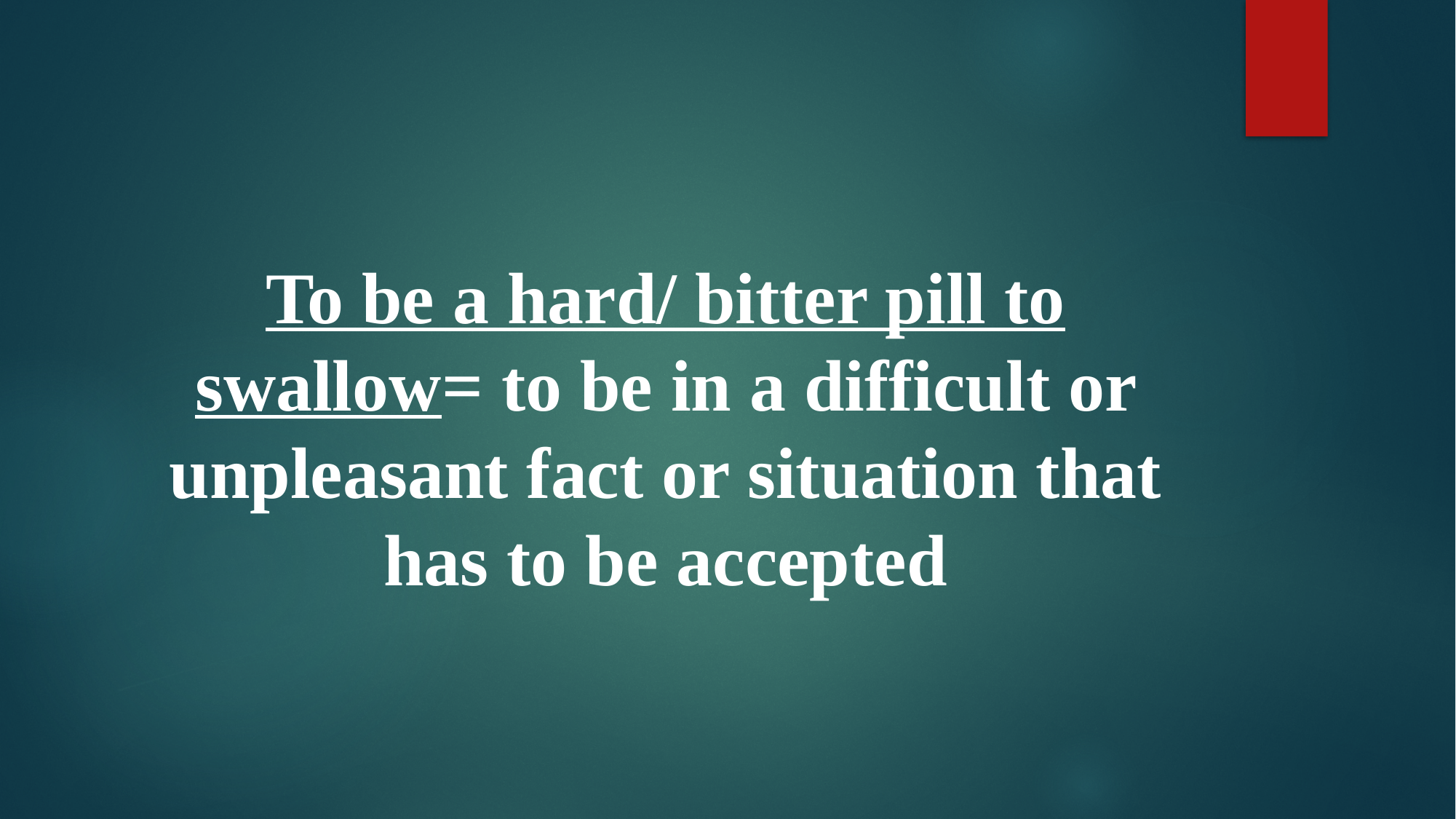

To be a hard/ bitter pill to swallow= to be in a difficult or unpleasant fact or situation that has to be accepted